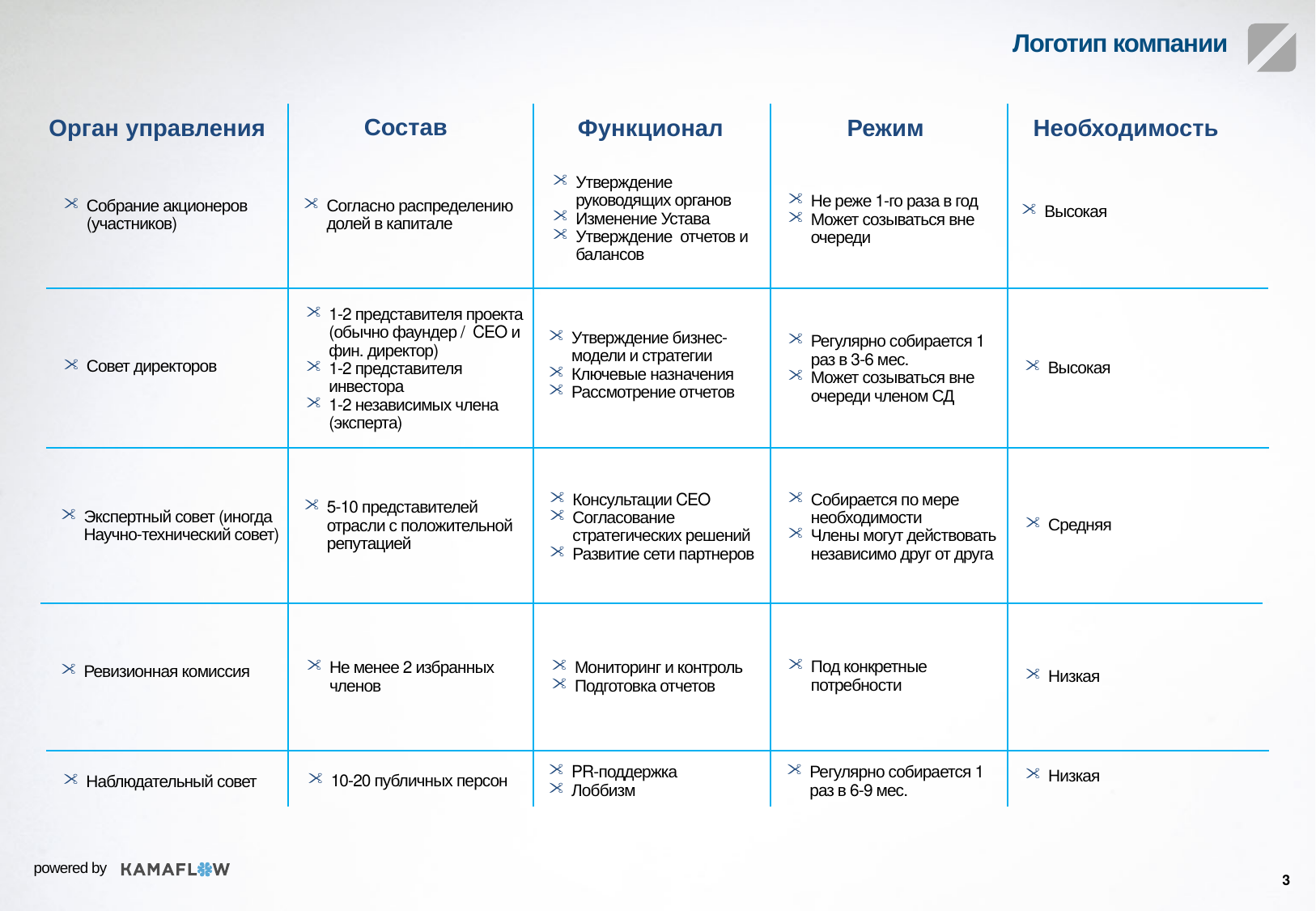

Состав
Орган управления
Функционал
Режим
Необходимость
Утверждение руководящих органов
Изменение Устава
Утверждение  отчетов и  балансов
Не реже 1-го раза в год
Может созываться вне очереди
Собрание акционеров (участников)
Согласно распределению долей в капитале
Высокая

1-2 представителя проекта (обычно фаундер /  CEO и фин. директор)
1-2 представителя инвестора
1-2 независимых члена (эксперта)
Утверждение бизнес-модели и стратегии
Ключевые назначения
Рассмотрение отчетов
Регулярно собирается 1 раз в 3-6 мес.
Может созываться вне очереди членом СД
Совет директоров
Высокая

Консультации CEO
Согласование стратегических решений
Развитие сети партнеров
Собирается по мере необходимости
Члены могут действовать независимо друг от друга
Экспертный совет (иногда Научно-технический совет)
5-10 представителей отрасли с положительной репутацией
Средняя

Под конкретные потребности
Не менее 2 избранных членов
Мониторинг и контроль
Подготовка отчетов
Ревизионная комиссия
Низкая

PR-поддержка
Лоббизм
Регулярно собирается 1 раз в 6-9 мес.
Низкая
10-20 публичных персон
Наблюдательный совет
3